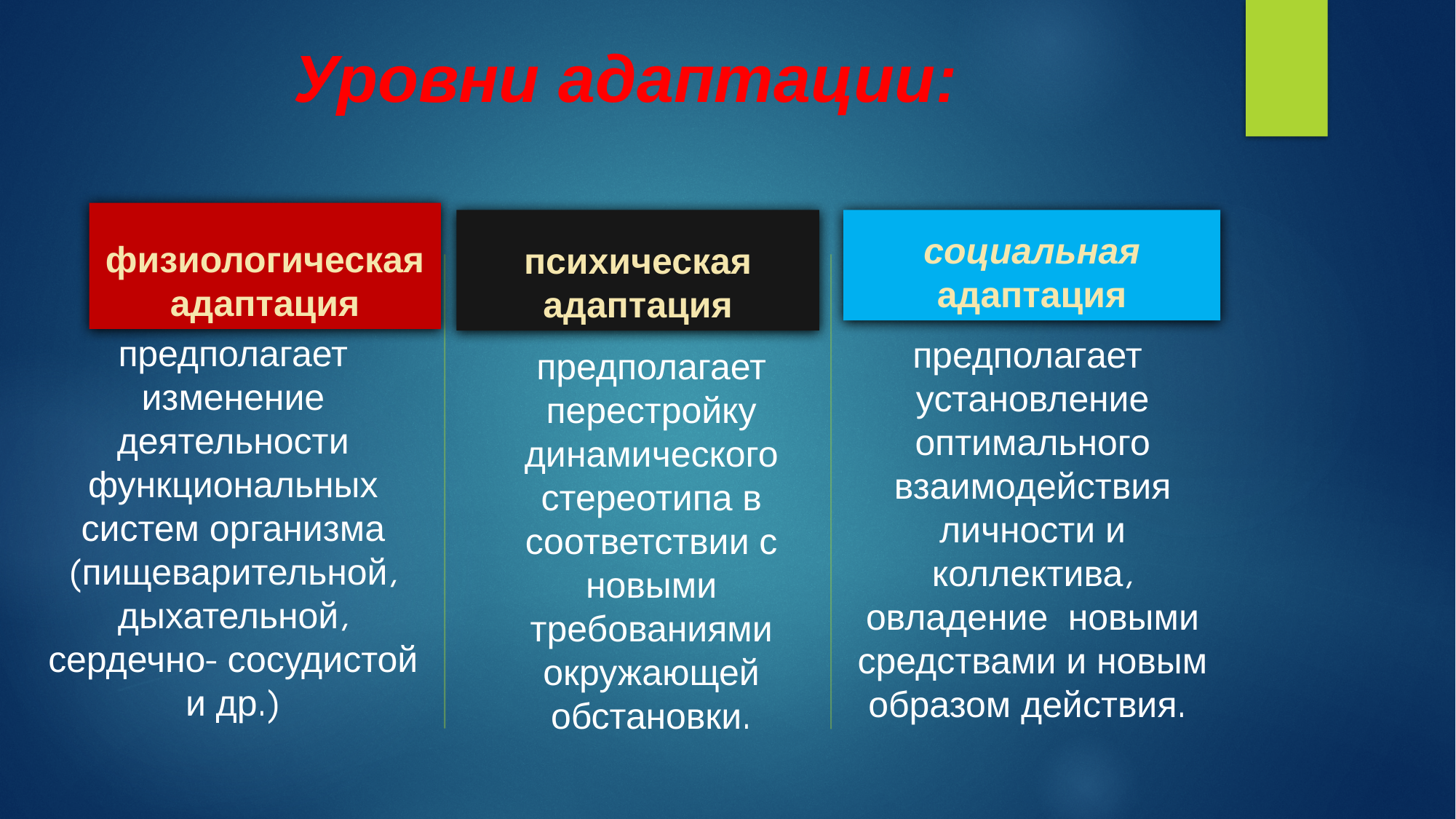

# Уровни адаптации:
физиологическая адаптация
социальная адаптация
психическая адаптация
предполагает изменение деятельности функциональных систем организма (пищеварительной, дыхательной, сердечно- сосудистой и др.)
предполагает  установление оптимального взаимодействия личности и коллектива, овладение  новыми средствами и новым образом действия.
предполагает перестройку динамического стереотипа в соответствии с новыми требованиями окружающей обстановки.